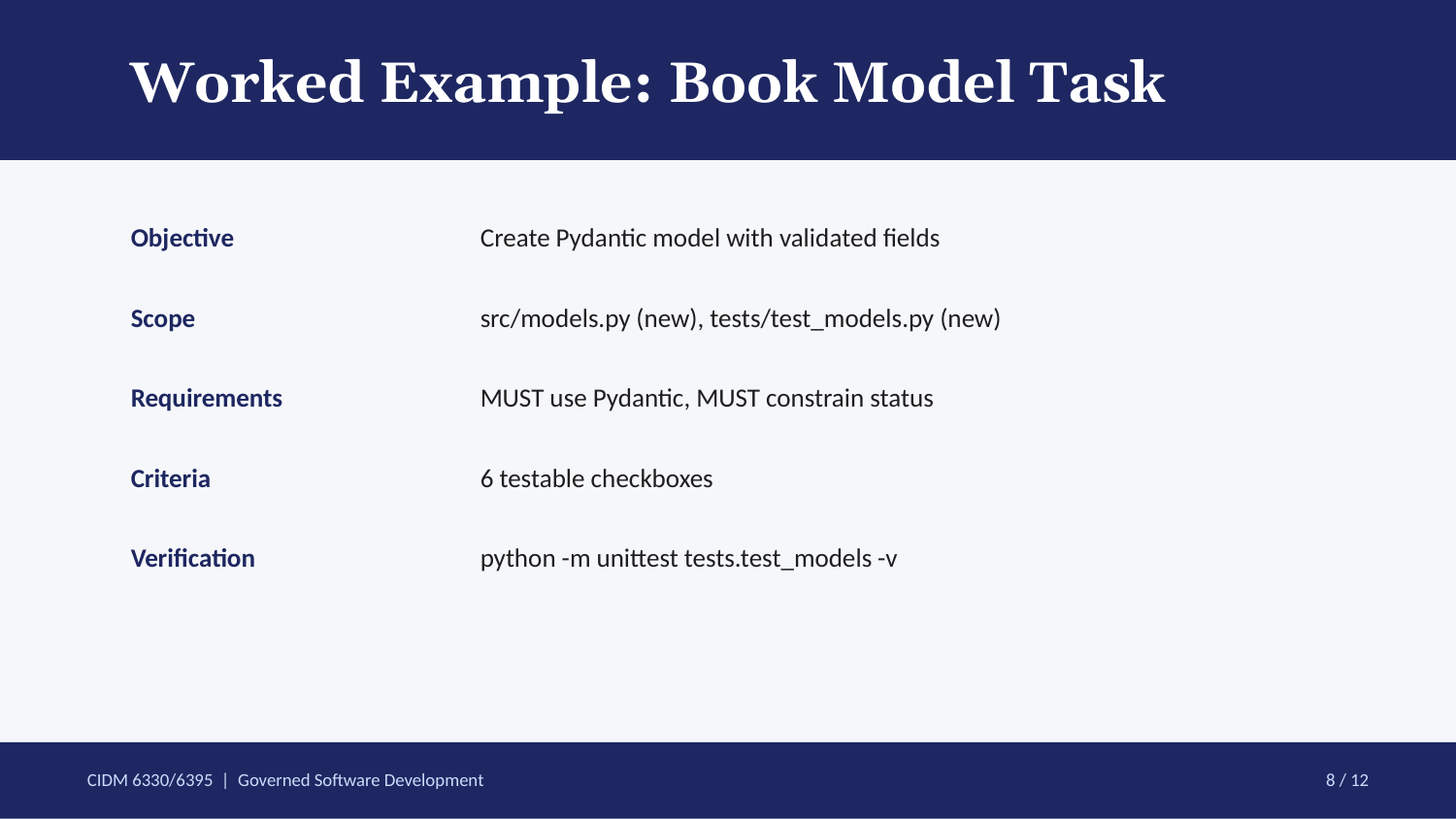

Worked Example: Book Model Task
Objective
Create Pydantic model with validated fields
Scope
src/models.py (new), tests/test_models.py (new)
Requirements
MUST use Pydantic, MUST constrain status
Criteria
6 testable checkboxes
Verification
python -m unittest tests.test_models -v

CIDM 6330/6395  |  Governed Software Development
8 / 12